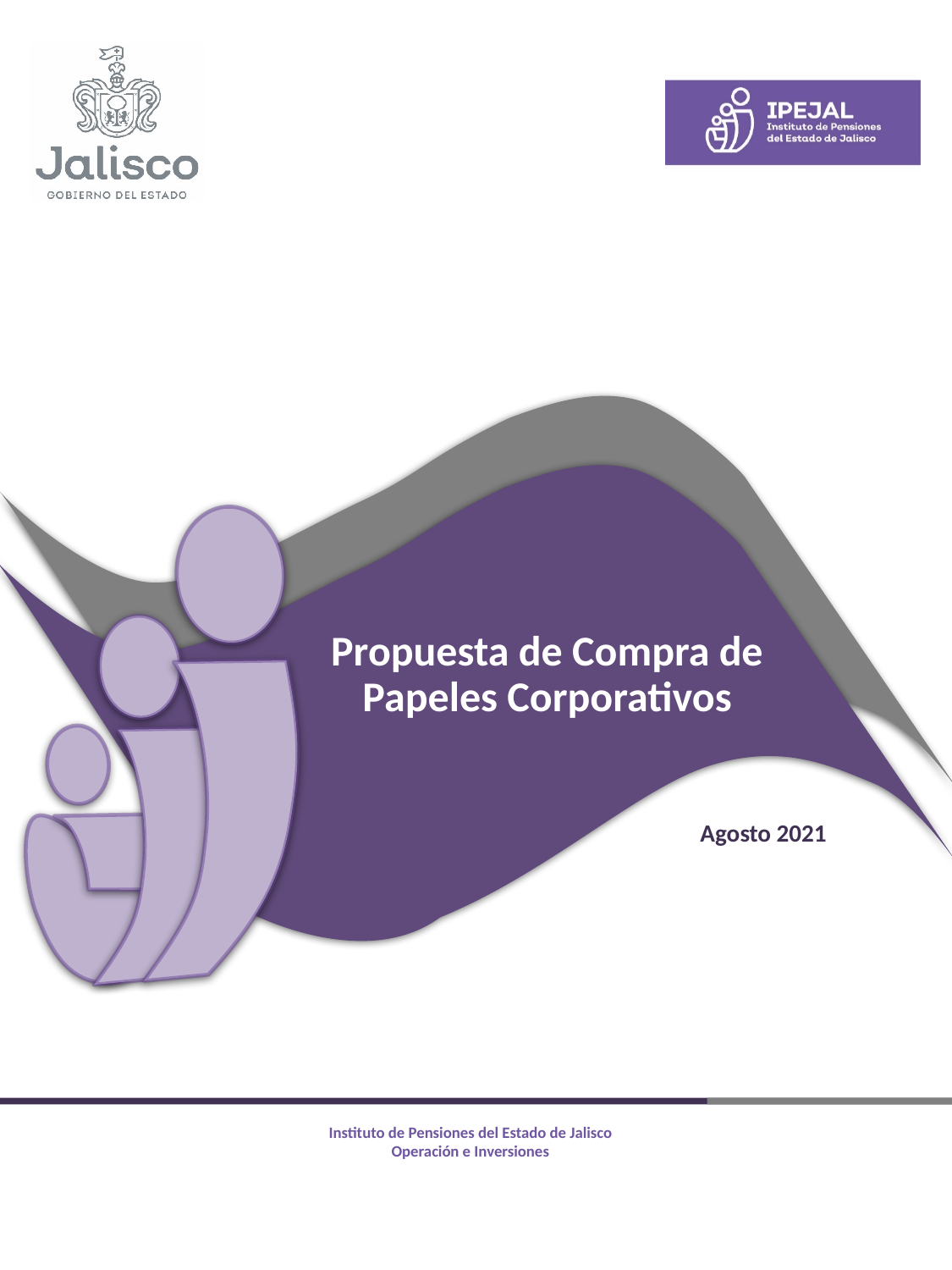

Propuesta de Compra de Papeles Corporativos
Agosto 2021